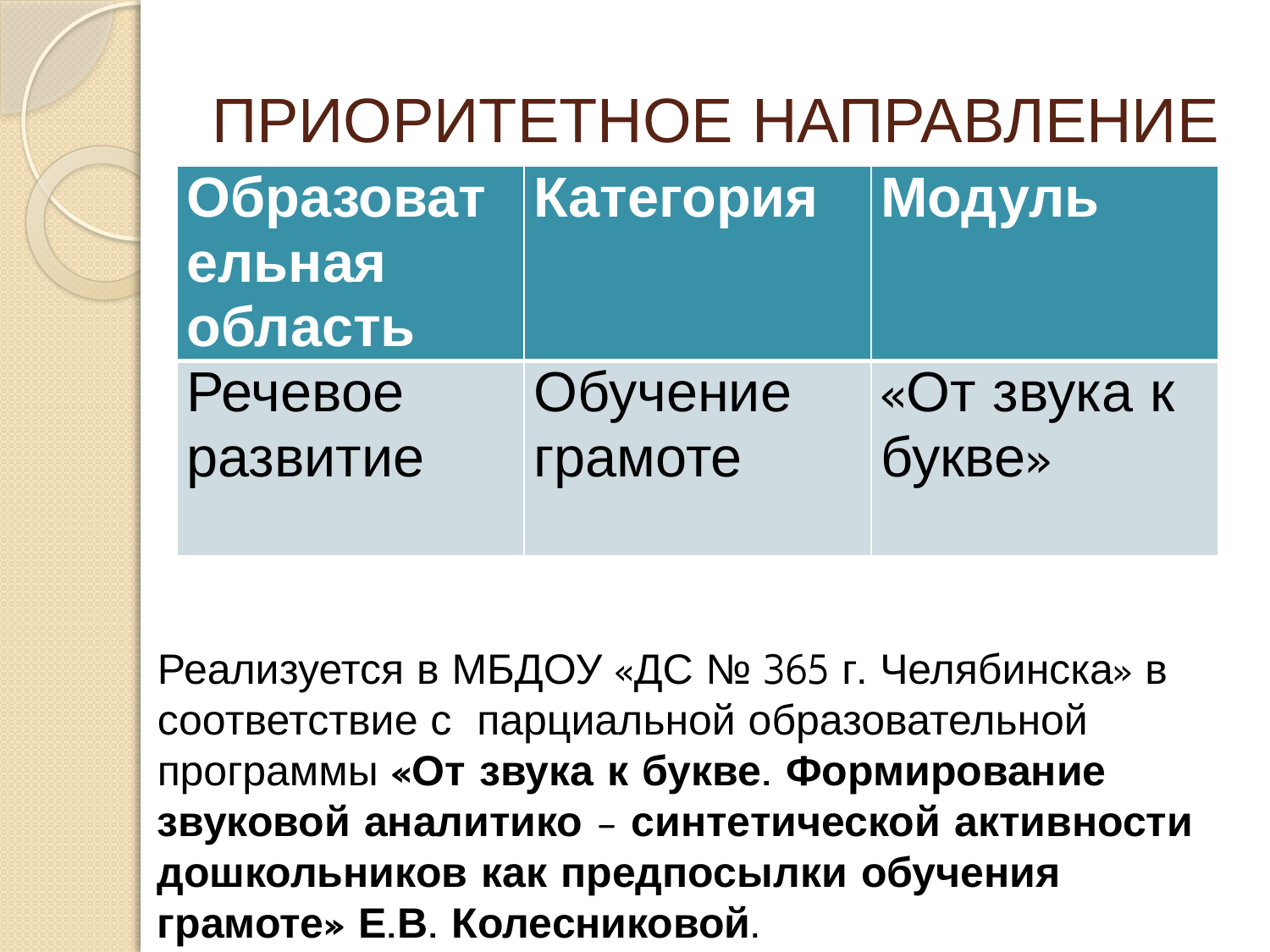

# ПРИОРИТЕТНОЕ НАПРАВЛЕНИЕ
| Образовательная область | Категория | Модуль |
| --- | --- | --- |
| Речевое развитие | Обучение грамоте | «От звука к букве» |
Реализуется в МБДОУ «ДС № 365 г. Челябинска» в соответствие с  парциальной образовательной программы «От звука к букве. Формирование звуковой аналитико – синтетической активности дошкольников как предпосылки обучения грамоте» Е.В. Колесниковой.